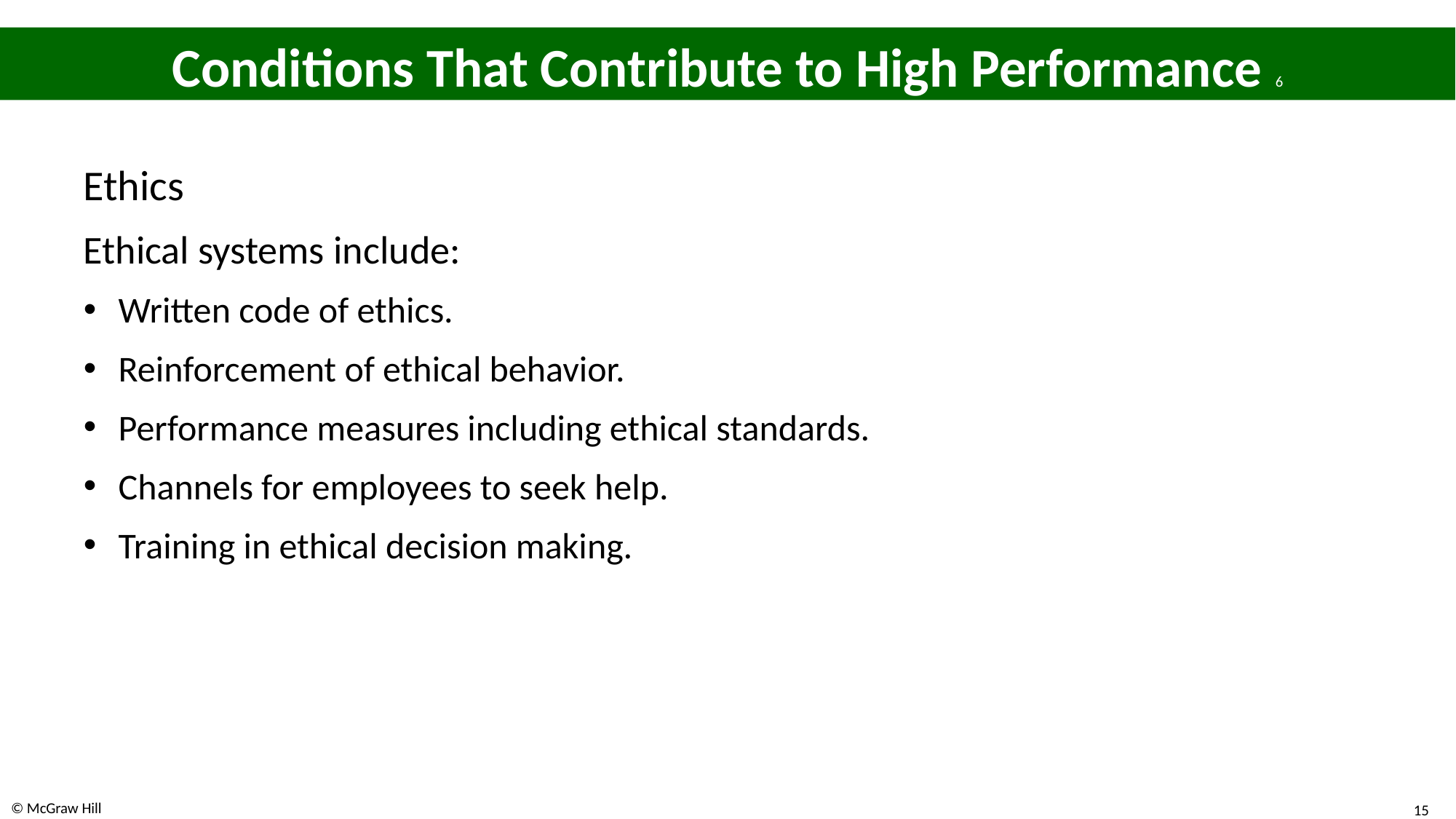

# Conditions That Contribute to High Performance 6
Ethics
Ethical systems include:
Written code of ethics.
Reinforcement of ethical behavior.
Performance measures including ethical standards.
Channels for employees to seek help.
Training in ethical decision making.